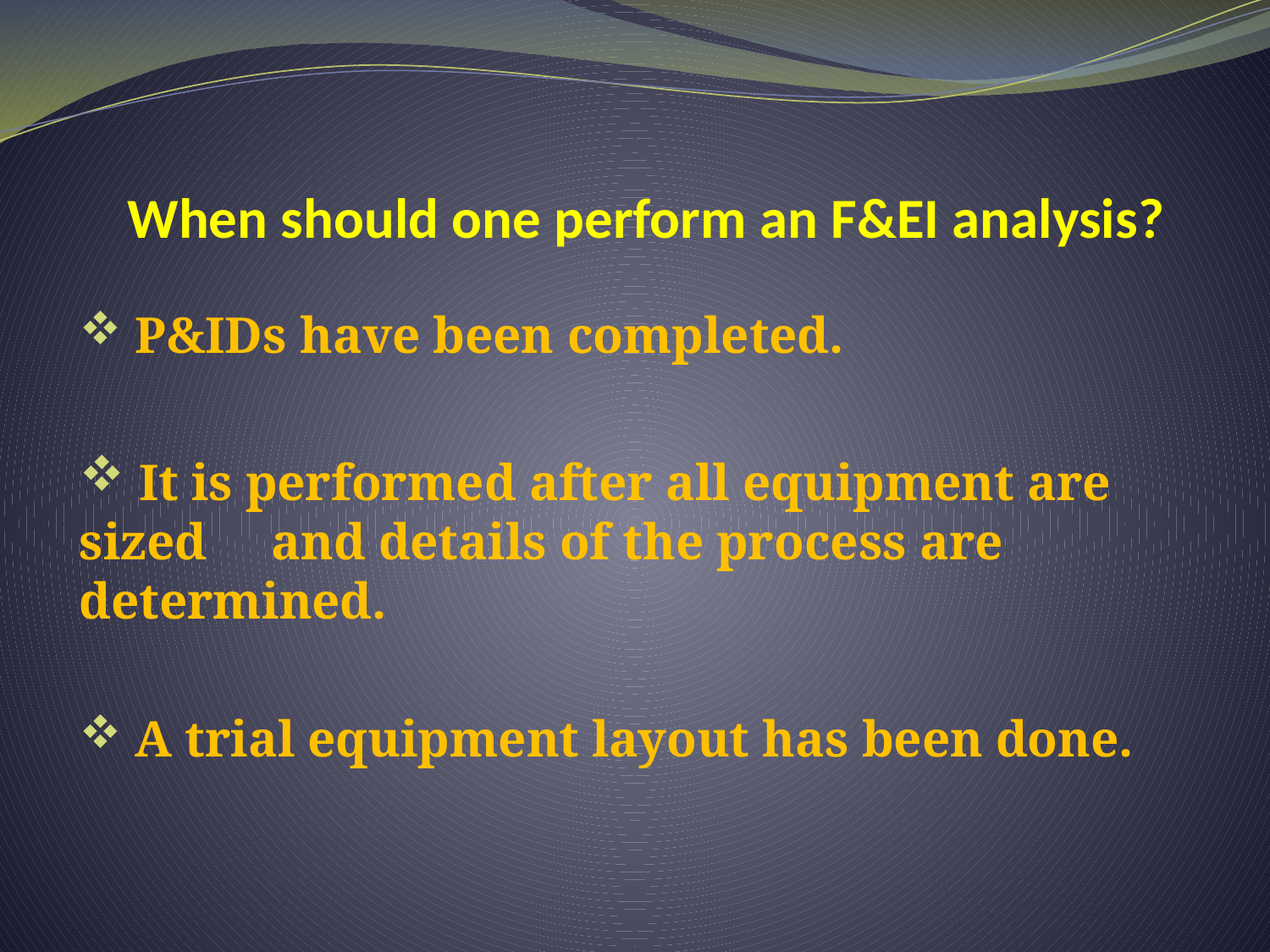

# When should one perform an F&EI analysis?
 P&IDs have been completed.

 It is performed after all equipment are sized     and details of the process are determined.

 A trial equipment layout has been done.